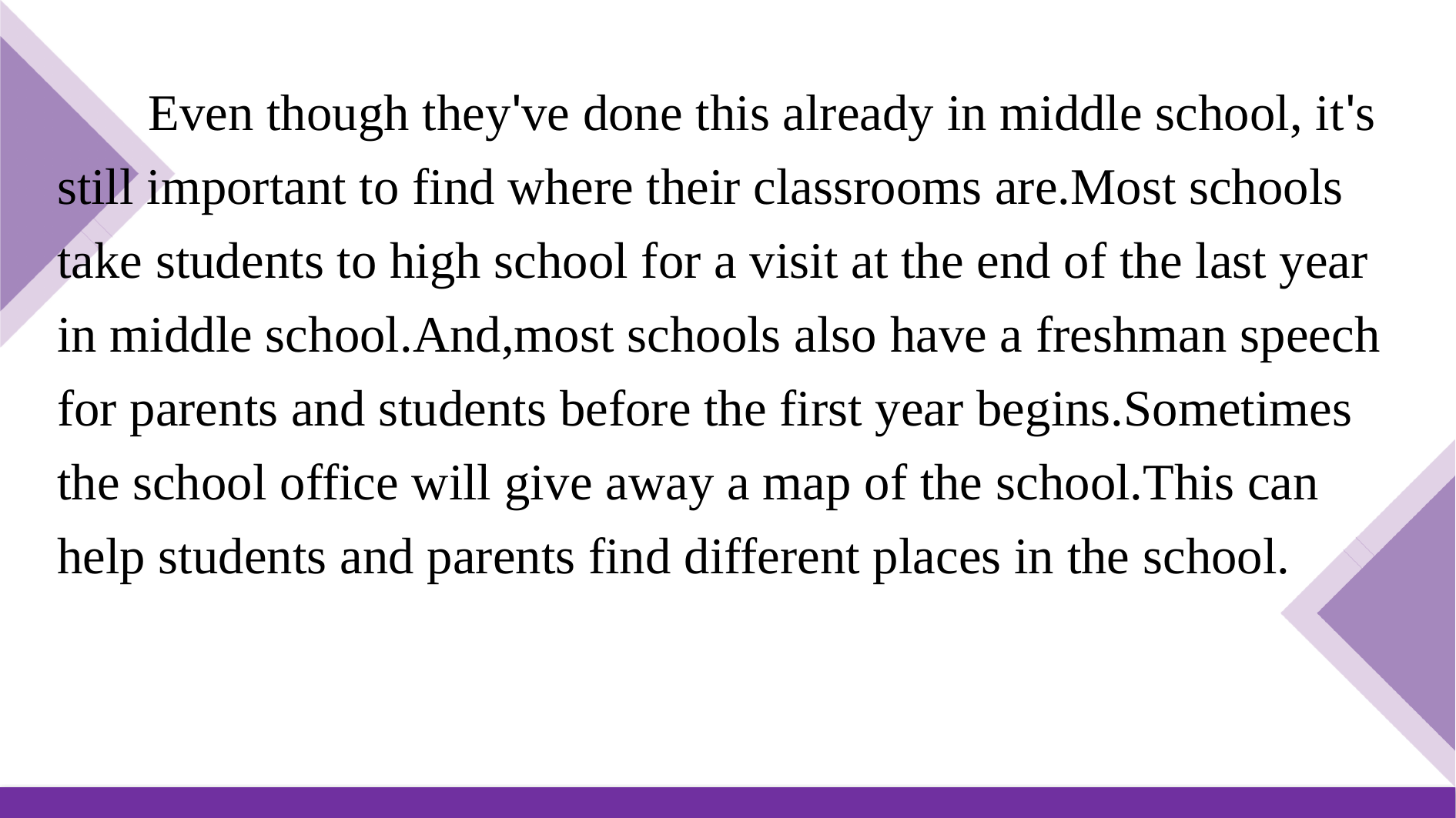

Even though they've done this already in middle school, it's still important to find where their classrooms are.Most schools take students to high school for a visit at the end of the last year in middle school.And,most schools also have a freshman speech for parents and students before the first year begins.Sometimes the school office will give away a map of the school.This can help students and parents find different places in the school.